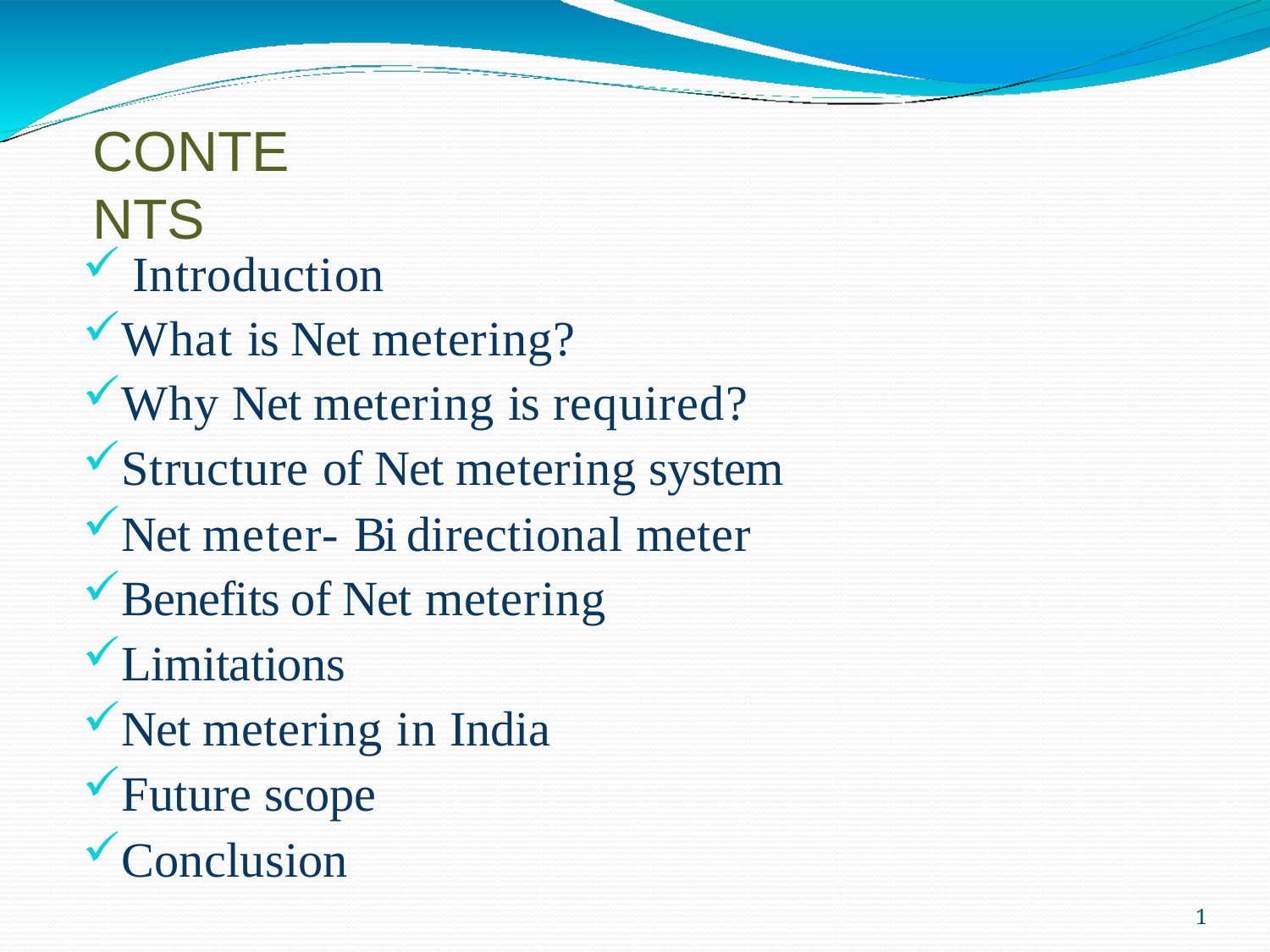

# CONTENTS
Introduction
What is Net metering?
Why Net metering is required?
Structure of Net metering system
Net meter- Bi directional meter
Benefits of Net metering
Limitations
Net metering in India
Future scope
Conclusion
1